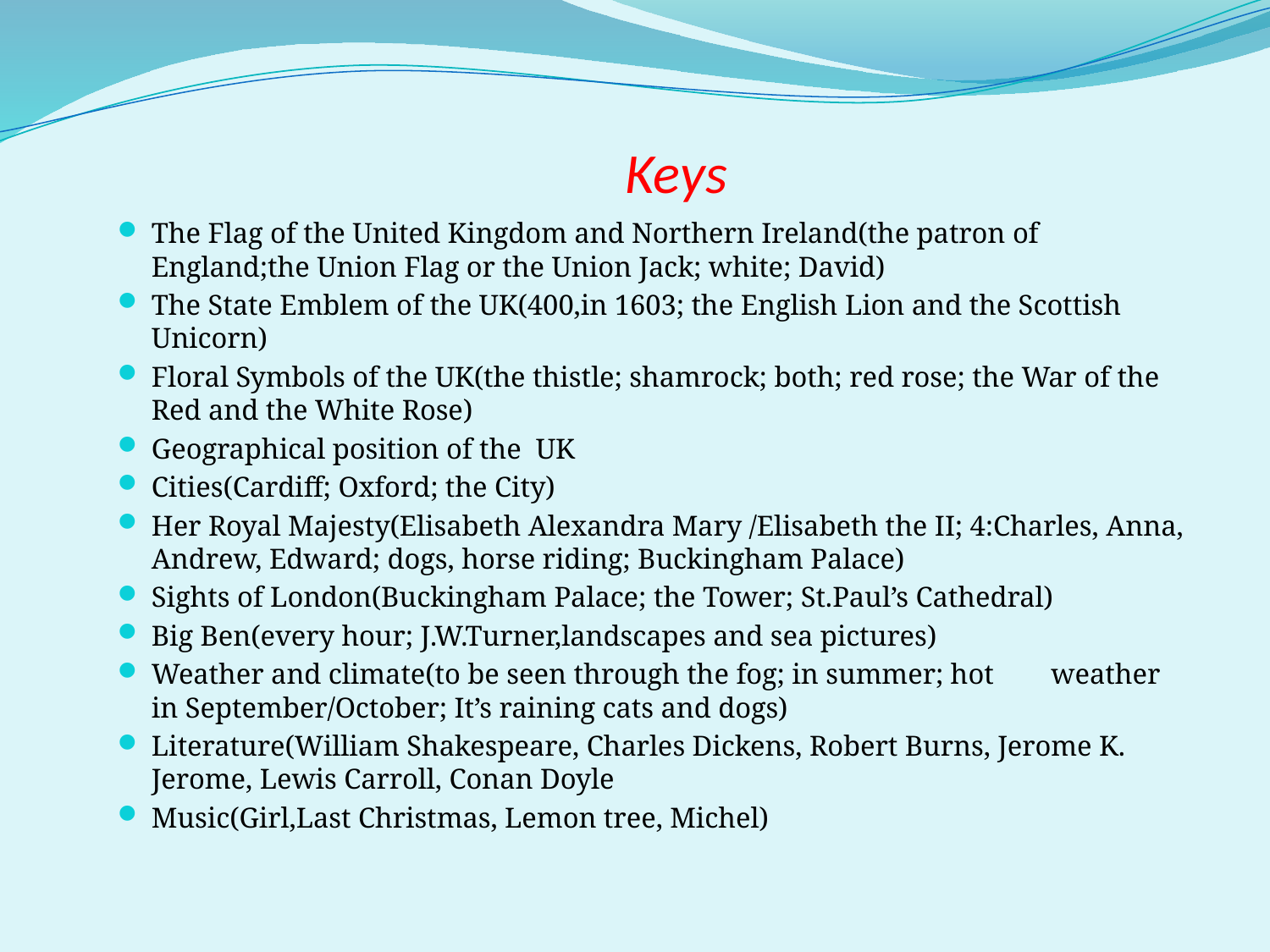

# Keys
The Flag of the United Kingdom and Northern Ireland(the patron of England;the Union Flag or the Union Jack; white; David)
The State Emblem of the UK(400,in 1603; the English Lion and the Scottish Unicorn)
Floral Symbols of the UK(the thistle; shamrock; both; red rose; the War of the Red and the White Rose)
Geographical position of the  UK
Cities(Cardiff; Oxford; the City)
Her Royal Majesty(Elisabeth Alexandra Mary /Elisabeth the II; 4:Charles, Anna, Andrew, Edward; dogs, horse riding; Buckingham Palace)
Sights of London(Buckingham Palace; the Tower; St.Paul’s Cathedral)
Big Ben(every hour; J.W.Turner,landscapes and sea pictures)
Weather and climate(to be seen through the fog; in summer; hot        weather in September/October; It’s raining cats and dogs)
Literature(William Shakespeare, Charles Dickens, Robert Burns, Jerome K. Jerome, Lewis Carroll, Conan Doyle
Music(Girl,Last Christmas, Lemon tree, Michel)